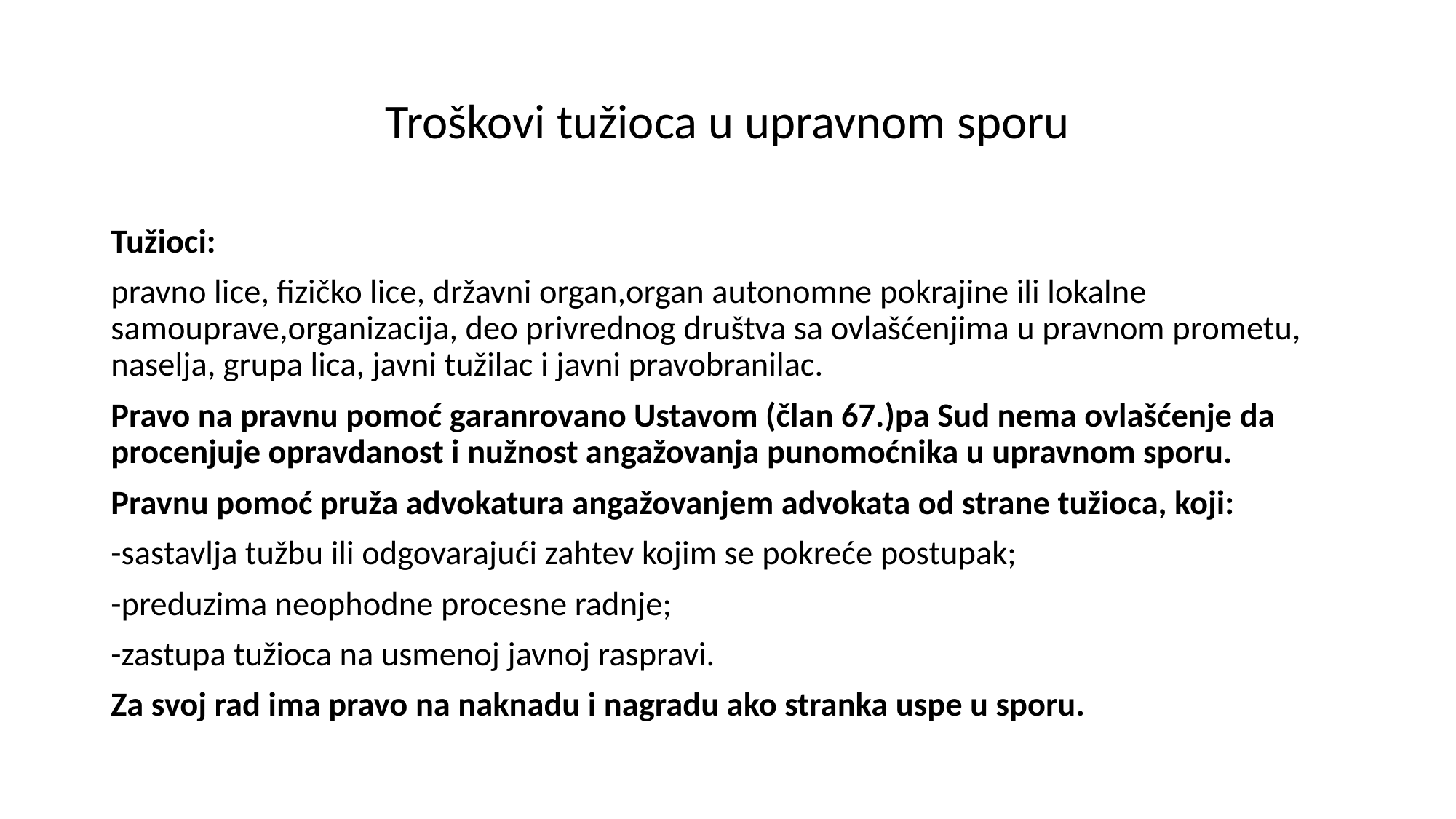

# Troškovi tužioca u upravnom sporu
Tužioci:
pravno lice, fizičko lice, državni organ,organ autonomne pokrajine ili lokalne samouprave,organizacija, deo privrednog društva sa ovlašćenjima u pravnom prometu, naselja, grupa lica, javni tužilac i javni pravobranilac.
Pravo na pravnu pomoć garanrovano Ustavom (član 67.)pa Sud nema ovlašćenje da procenjuje opravdanost i nužnost angažovanja punomoćnika u upravnom sporu.
Pravnu pomoć pruža advokatura angažovanjem advokata od strane tužioca, koji:
-sastavlja tužbu ili odgovarajući zahtev kojim se pokreće postupak;
-preduzima neophodne procesne radnje;
-zastupa tužioca na usmenoj javnoj raspravi.
Za svoj rad ima pravo na naknadu i nagradu ako stranka uspe u sporu.